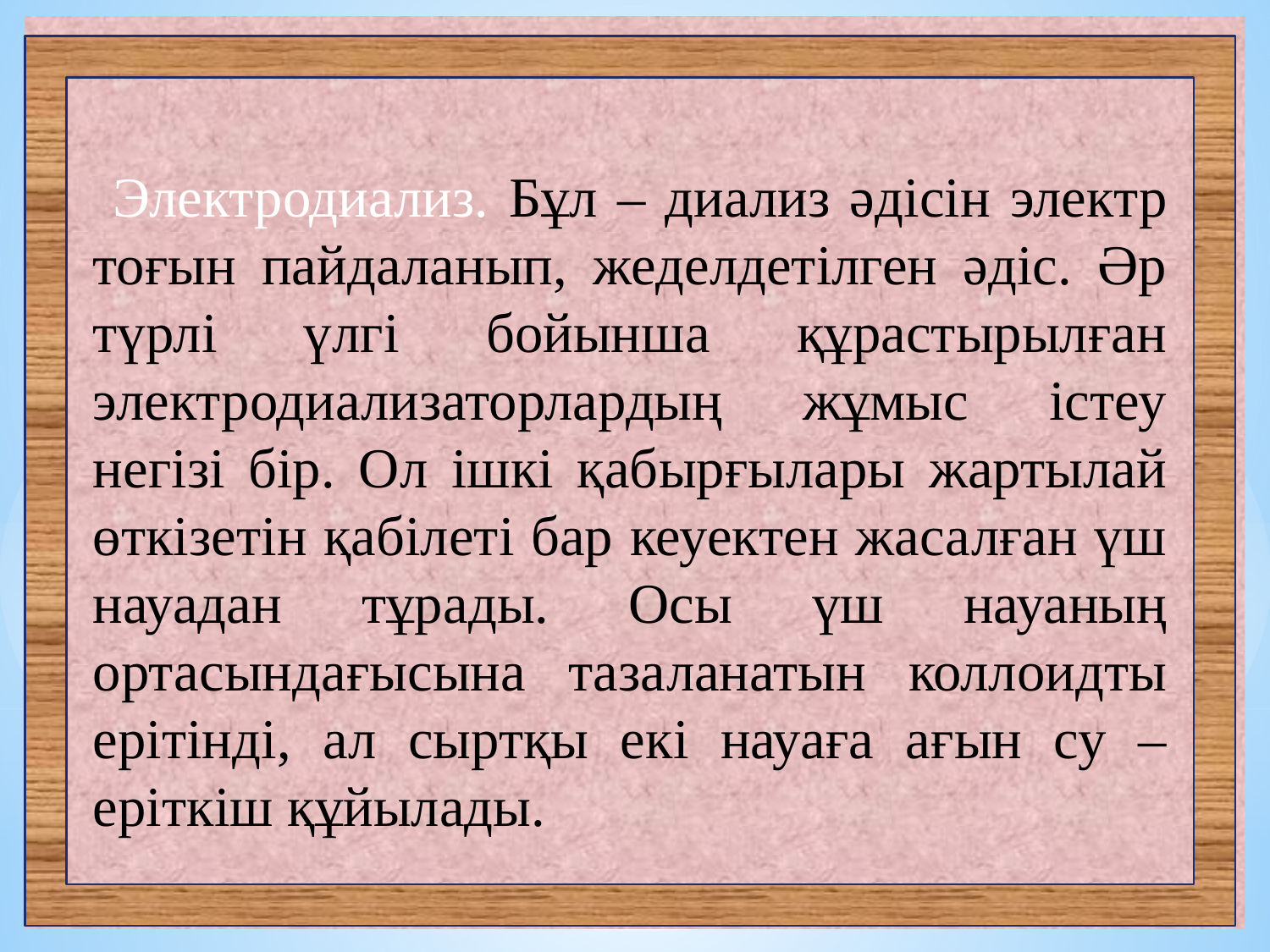

Электродиализ. Бұл – диализ әдісін электр тоғын пайдаланып, жеделдетілген әдіс. Әр түрлі үлгі бойынша құрастырылған электродиализаторлардың жұмыс істеу негізі бір. Ол ішкі қабырғылары жартылай өткізетін қабілеті бар кеуектен жасалған үш науадан тұрады. Осы үш науаның ортасындағысына тазаланатын коллоидты ерітінді, ал сыртқы екі науаға ағын су – еріткіш құйылады.
19
19